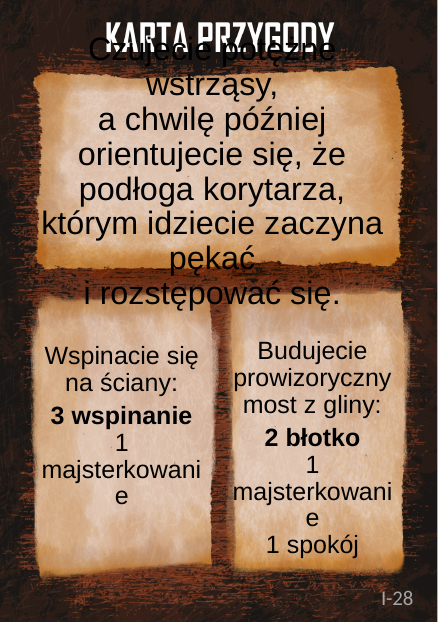

# Czujecie potężne wstrząsy, a chwilę później orientujecie się, że podłoga korytarza, którym idziecie zaczyna pękać i rozstępować się.
Budujecie prowizoryczny most z gliny:
2 błotko
1 majsterkowanie
1 spokój
Wspinacie się na ściany:
3 wspinanie
1 majsterkowanie
I-28